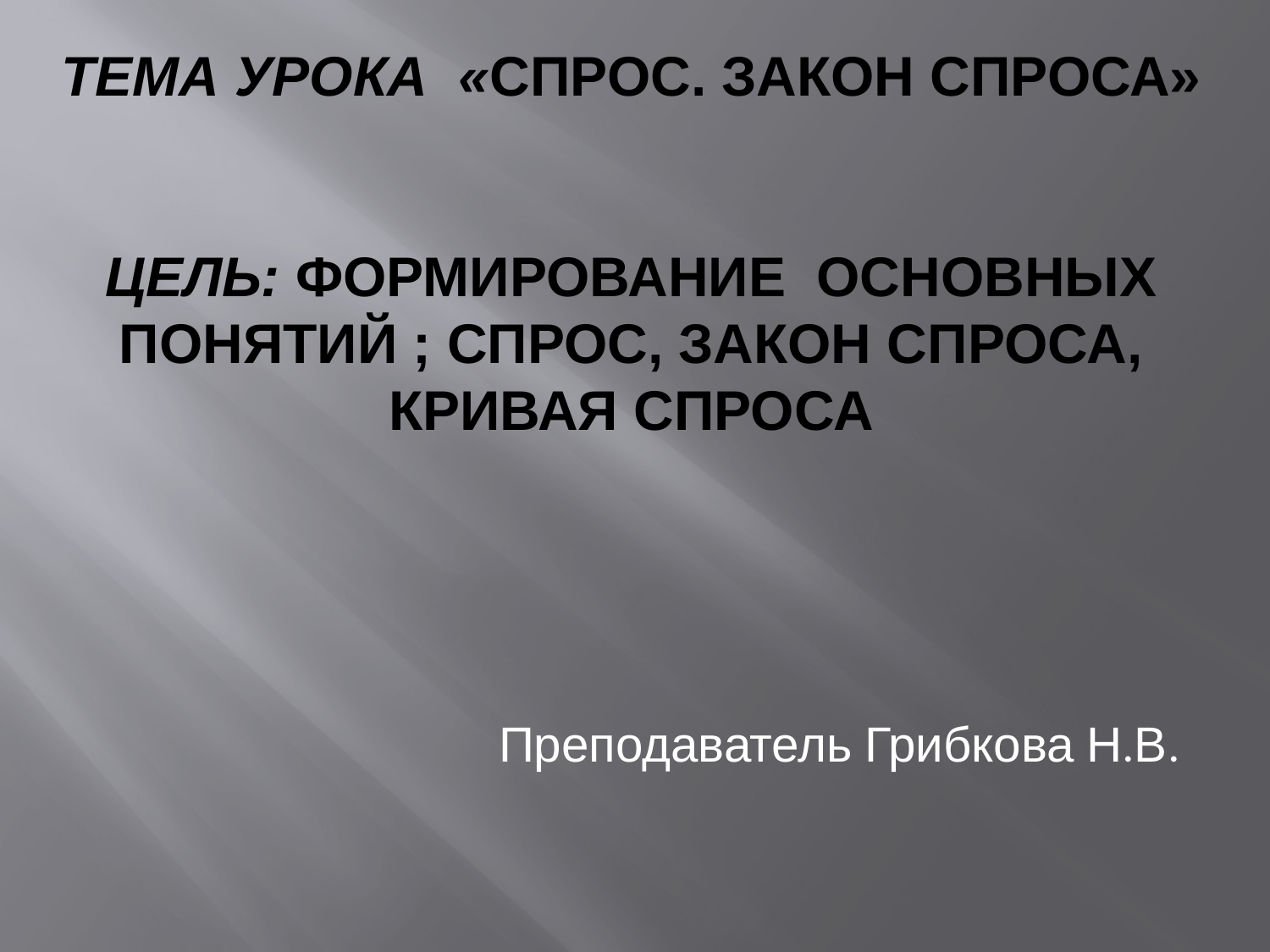

# Тема урока  «Спрос. Закон спроса» Цель: формирование  основных понятий ; спрос, закон спроса, кривая спроса
Преподаватель Грибкова Н.В.